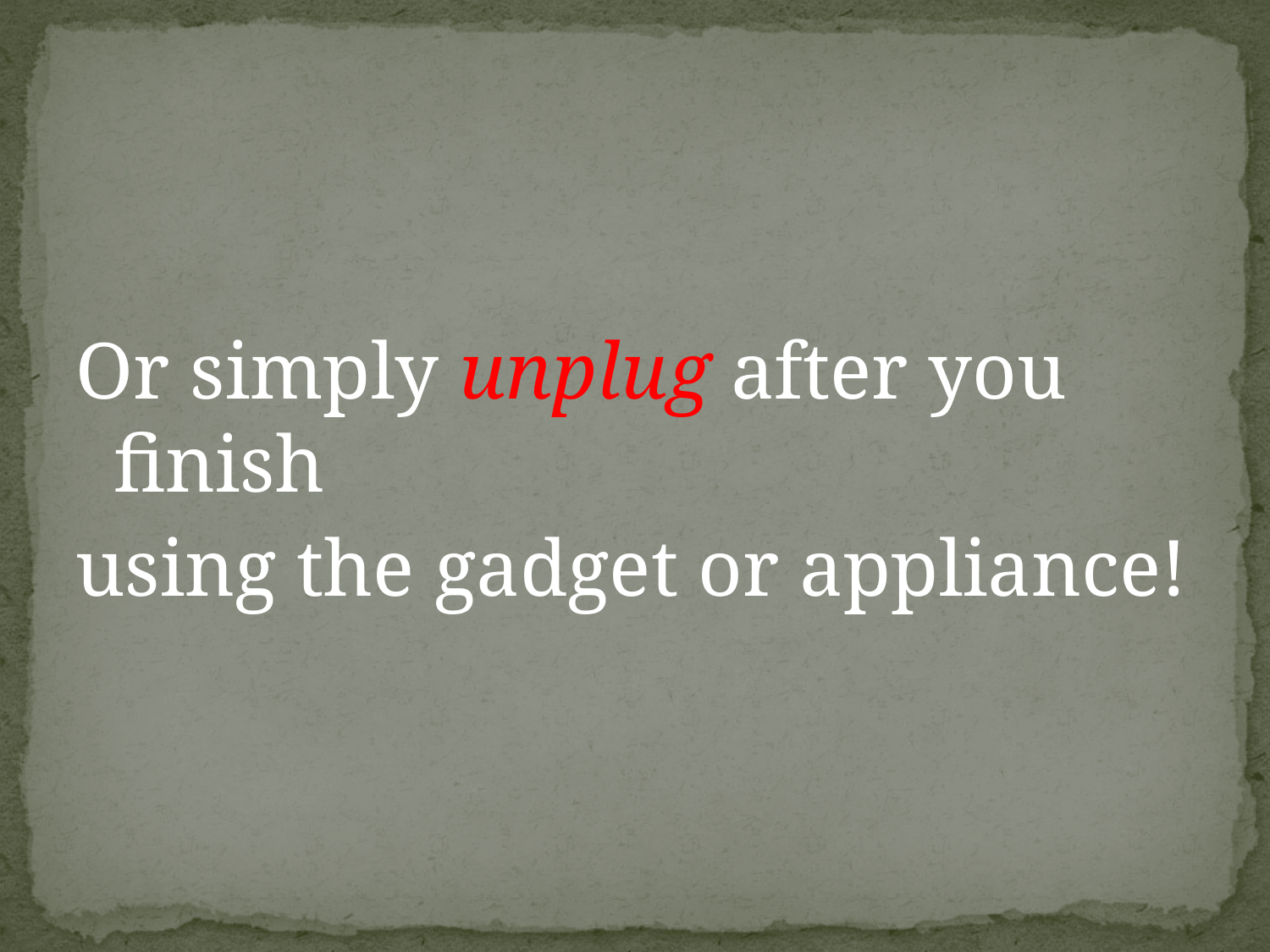

#

Or simply unplug after you finish
using the gadget or appliance!